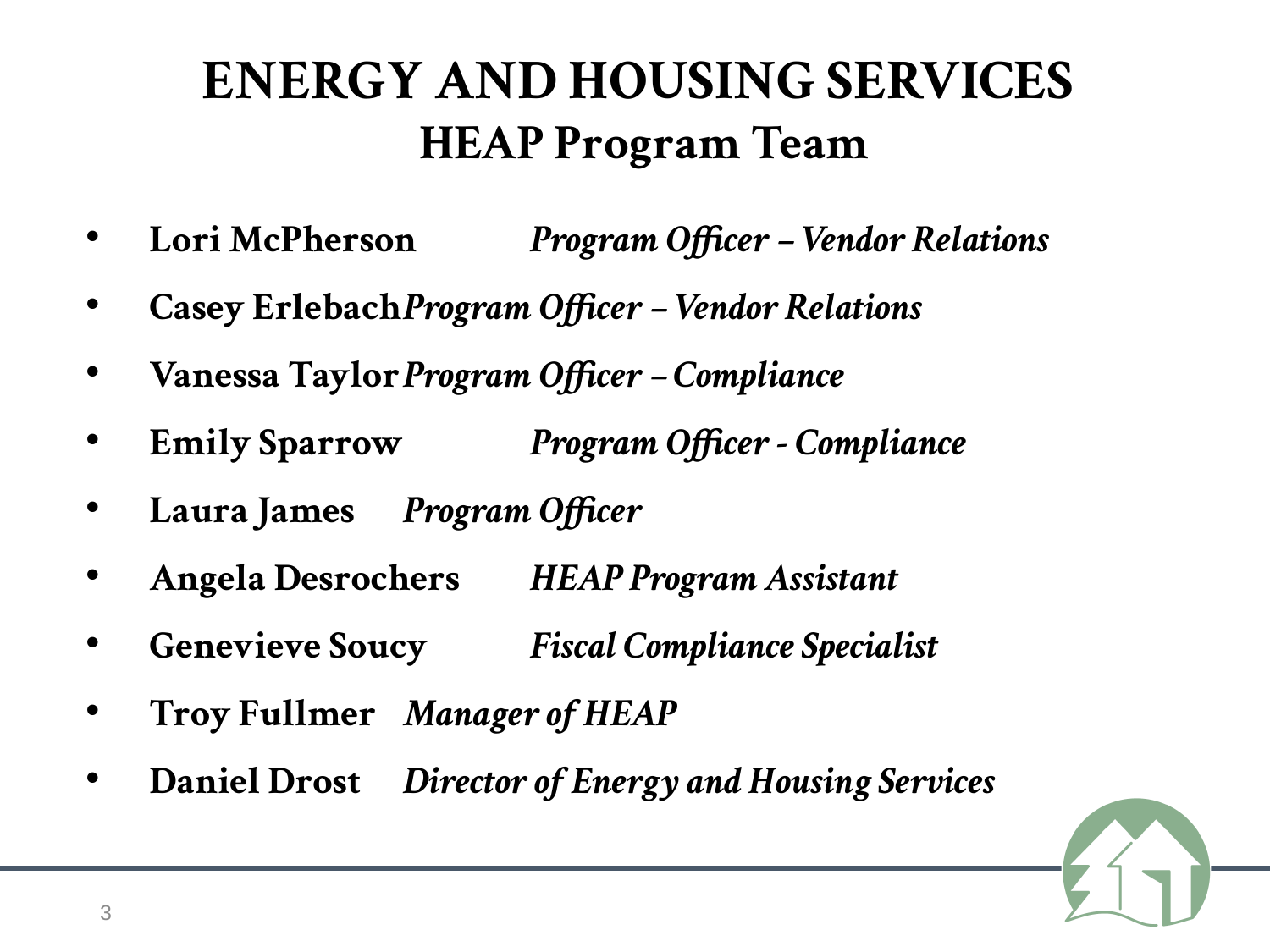

3
ENERGY AND HOUSING SERVICES
HEAP Program Team
Lori McPherson	Program Officer – Vendor Relations
Casey Erlebach	Program Officer – Vendor Relations
Vanessa Taylor	Program Officer – Compliance
Emily Sparrow	Program Officer - Compliance
Laura James	Program Officer
Angela Desrochers	HEAP Program Assistant
Genevieve Soucy	Fiscal Compliance Specialist
Troy Fullmer 	Manager of HEAP
Daniel Drost	Director of Energy and Housing Services